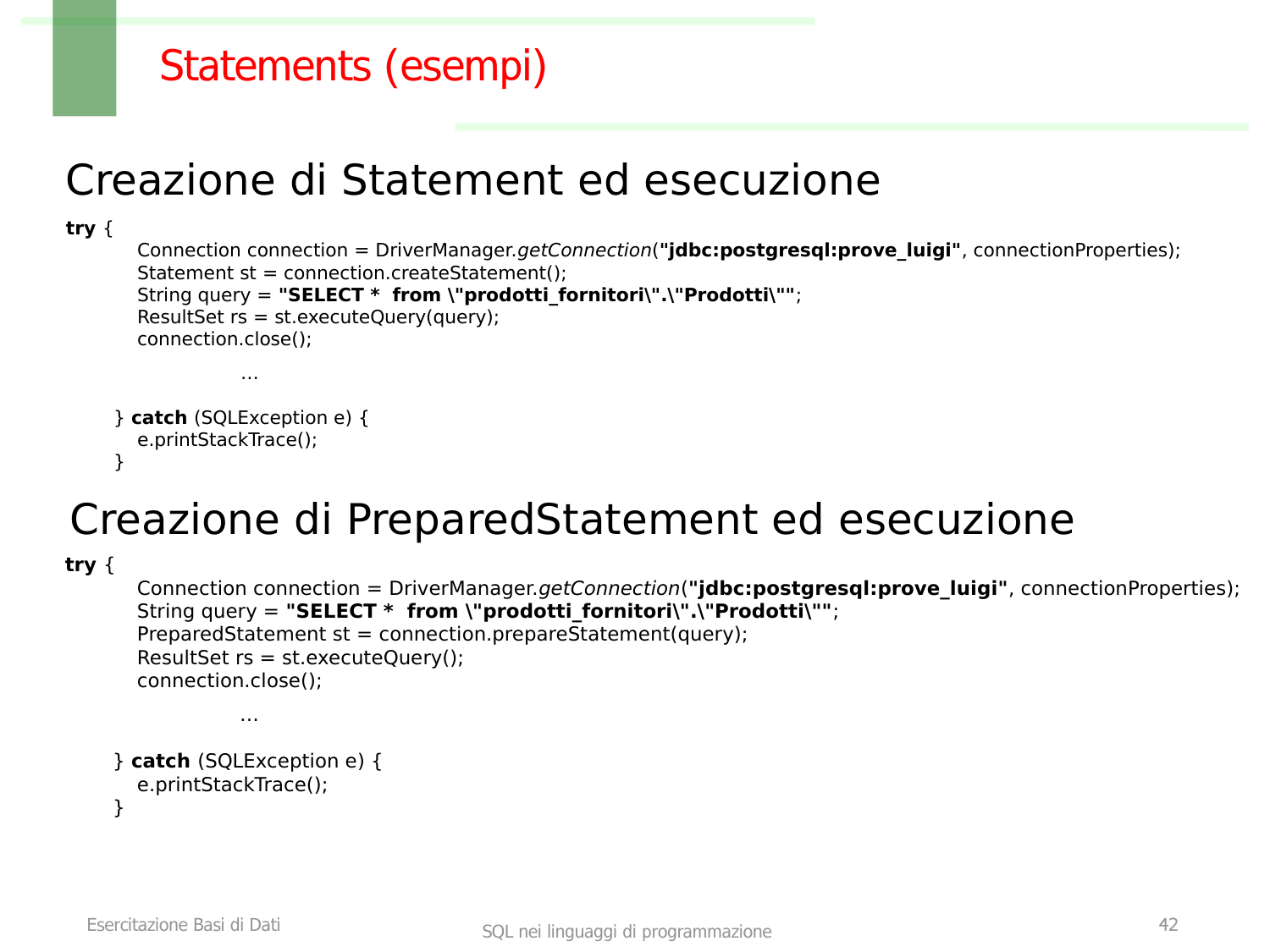

# Statements (esempi)
Creazione di Statement ed esecuzione
try {
    Connection connection = DriverManager.getConnection("jdbc:postgresql:prove_luigi", connectionProperties);
    Statement st = connection.createStatement();
    String query = "SELECT *  from \"prodotti_fornitori\".\"Prodotti\"";
    ResultSet rs = st.executeQuery(query);
    connection.close();
		…
} catch (SQLException e) {
    e.printStackTrace();
}
Creazione di PreparedStatement ed esecuzione
try {
    Connection connection = DriverManager.getConnection("jdbc:postgresql:prove_luigi", connectionProperties);
    String query = "SELECT *  from \"prodotti_fornitori\".\"Prodotti\"";
    PreparedStatement st = connection.prepareStatement(query);
    ResultSet rs = st.executeQuery();
    connection.close();
		…
} catch (SQLException e) {
    e.printStackTrace();
}
SQL nei linguaggi di programmazione